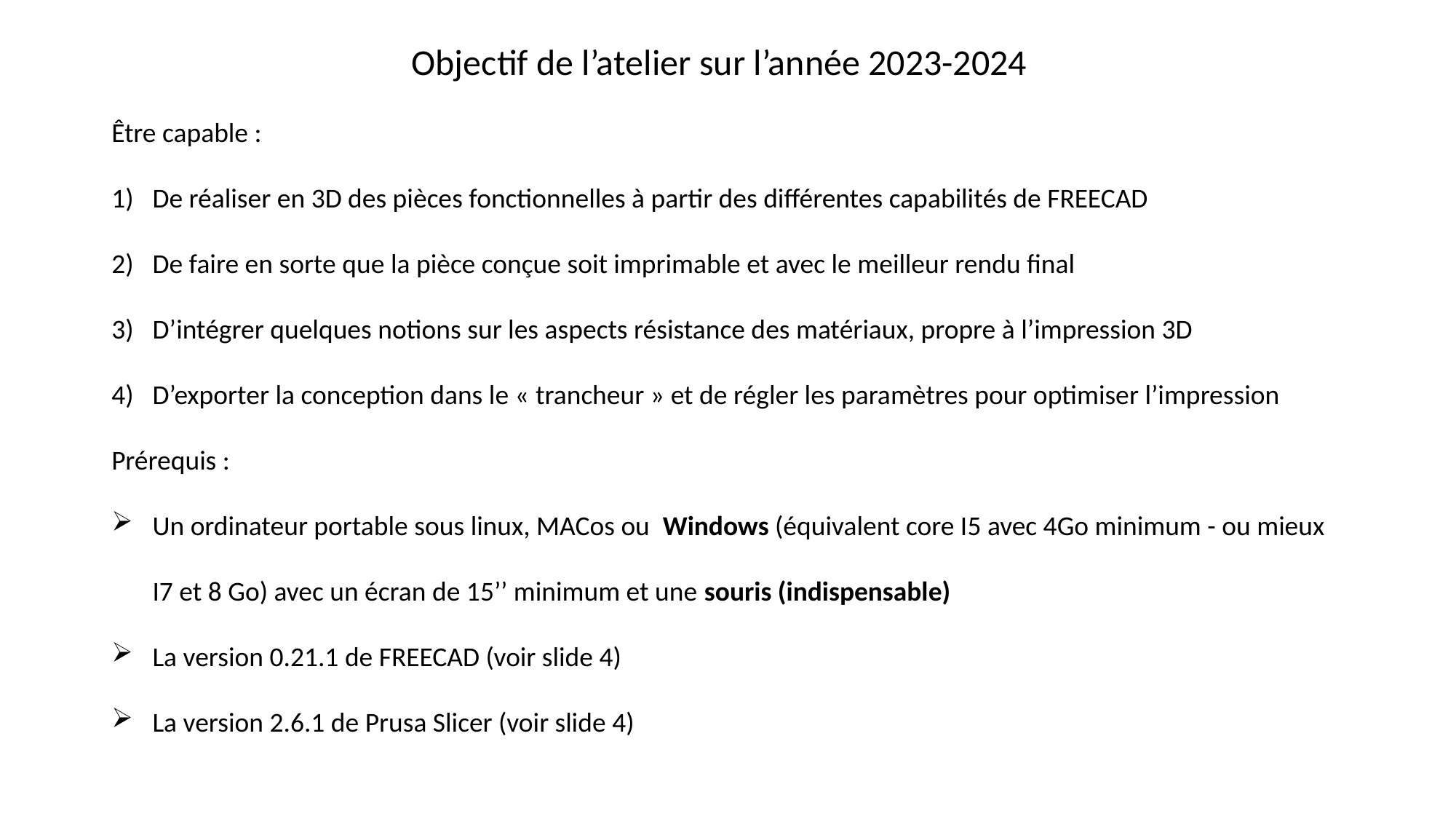

Objectif de l’atelier sur l’année 2023-2024
Être capable :
De réaliser en 3D des pièces fonctionnelles à partir des différentes capabilités de FREECAD
De faire en sorte que la pièce conçue soit imprimable et avec le meilleur rendu final
D’intégrer quelques notions sur les aspects résistance des matériaux, propre à l’impression 3D
D’exporter la conception dans le « trancheur » et de régler les paramètres pour optimiser l’impression
Prérequis :
Un ordinateur portable sous linux, MACos ou  Windows (équivalent core I5 avec 4Go minimum - ou mieux I7 et 8 Go) avec un écran de 15’’ minimum et une souris (indispensable)
La version 0.21.1 de FREECAD (voir slide 4)
La version 2.6.1 de Prusa Slicer (voir slide 4)